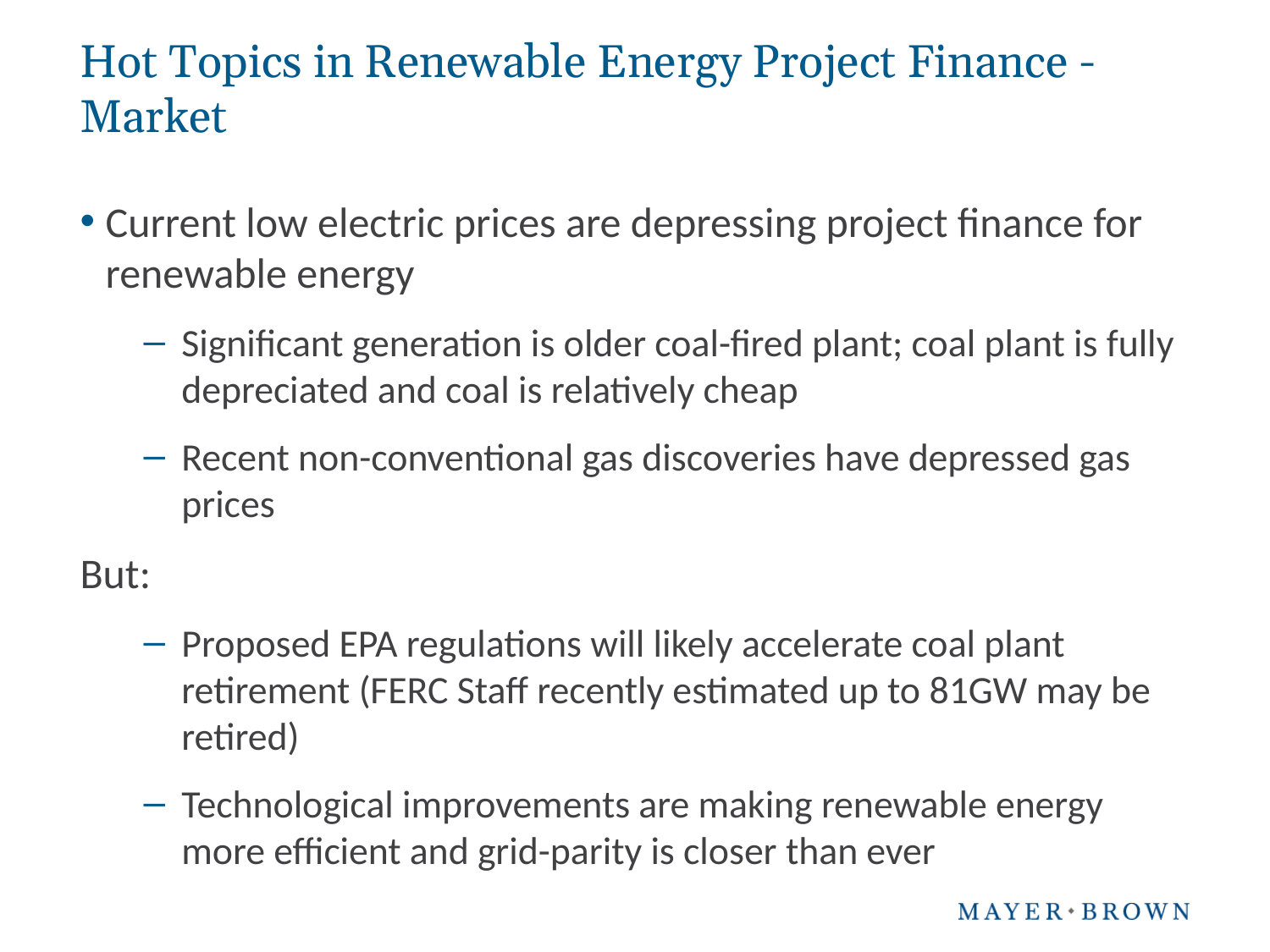

# Hot Topics in Renewable Energy Project Finance - Market
Current low electric prices are depressing project finance for renewable energy
Significant generation is older coal-fired plant; coal plant is fully depreciated and coal is relatively cheap
Recent non-conventional gas discoveries have depressed gas prices
But:
Proposed EPA regulations will likely accelerate coal plant retirement (FERC Staff recently estimated up to 81GW may be retired)
Technological improvements are making renewable energy more efficient and grid-parity is closer than ever